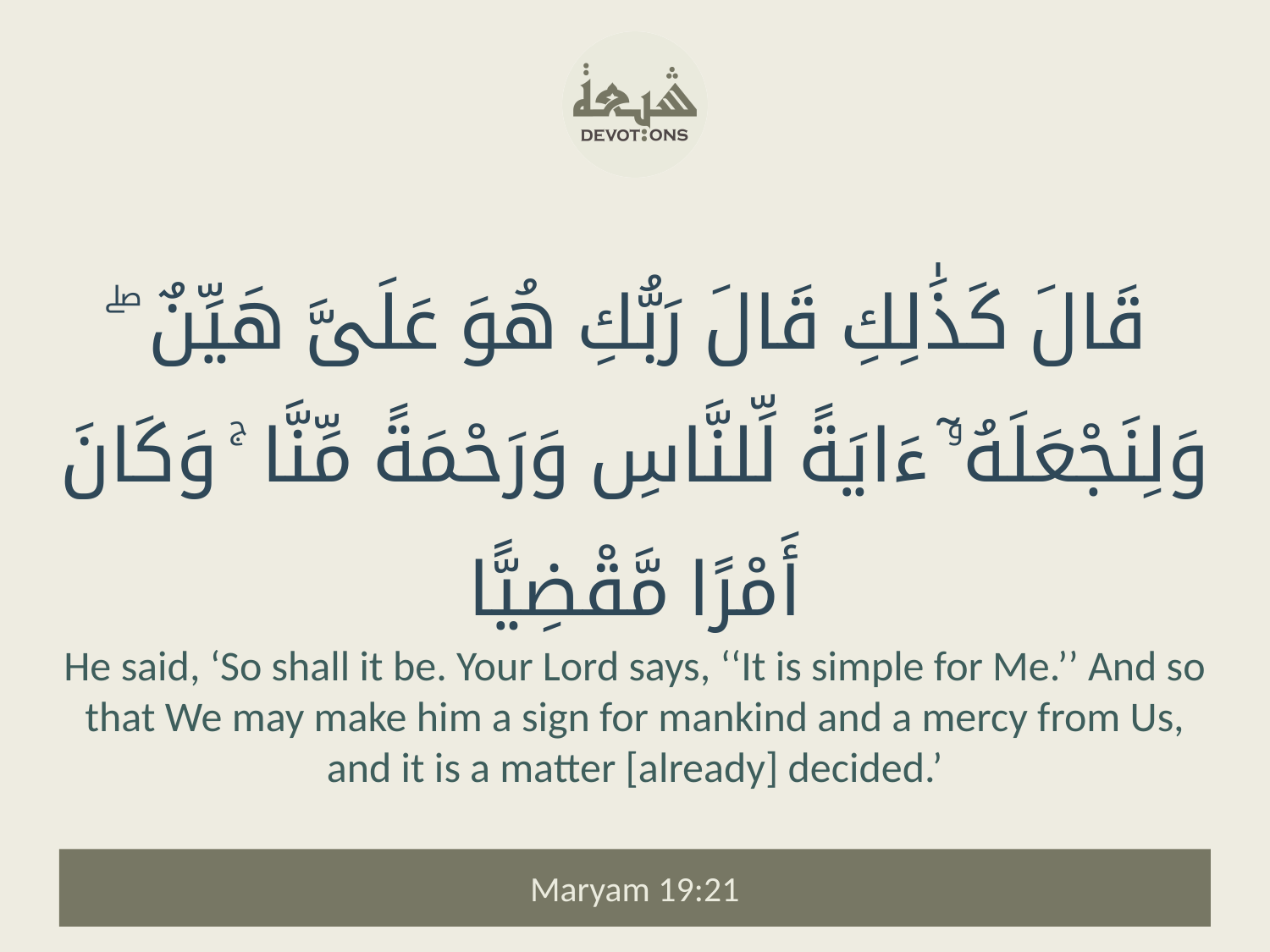

قَالَ كَذَٰلِكِ قَالَ رَبُّكِ هُوَ عَلَىَّ هَيِّنٌ ۖ وَلِنَجْعَلَهُۥٓ ءَايَةً لِّلنَّاسِ وَرَحْمَةً مِّنَّا ۚ وَكَانَ أَمْرًا مَّقْضِيًّا
He said, ‘So shall it be. Your Lord says, ‘‘It is simple for Me.’’ And so that We may make him a sign for mankind and a mercy from Us, and it is a matter [already] decided.’
Maryam 19:21